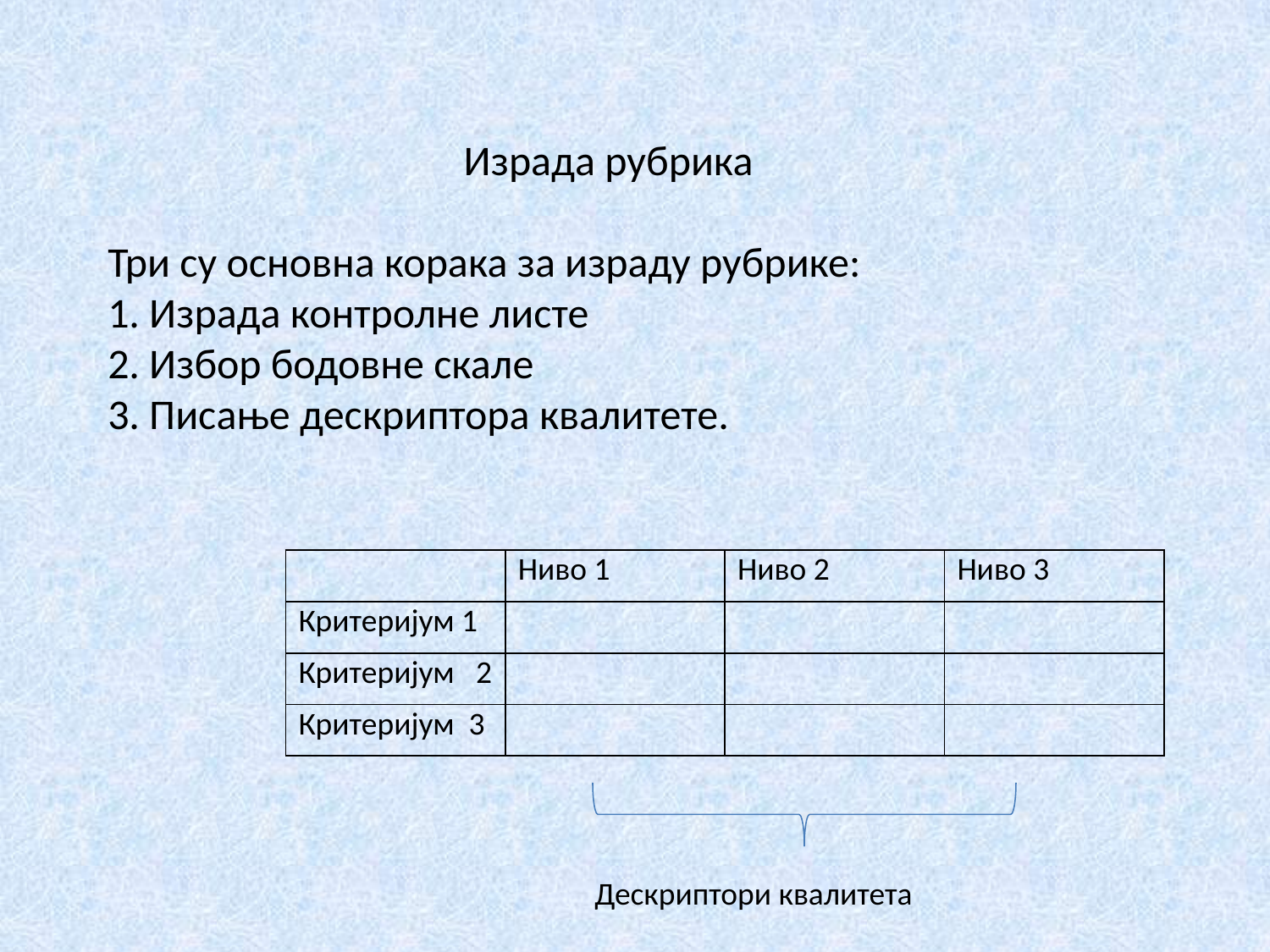

Израда рубрика

Три су основна корака за израду рубрике:
1. Израда контролне листе
2. Избор бодовне скале
3. Писање дескриптора квалитете.
|  | Ниво 1 | Ниво 2 | Ниво 3 |
| --- | --- | --- | --- |
| Критеријум 1 |  |  |  |
| Критеријум 2 |  |  |  |
| Критеријум 3 |  |  |  |

Дескриптори квалитета